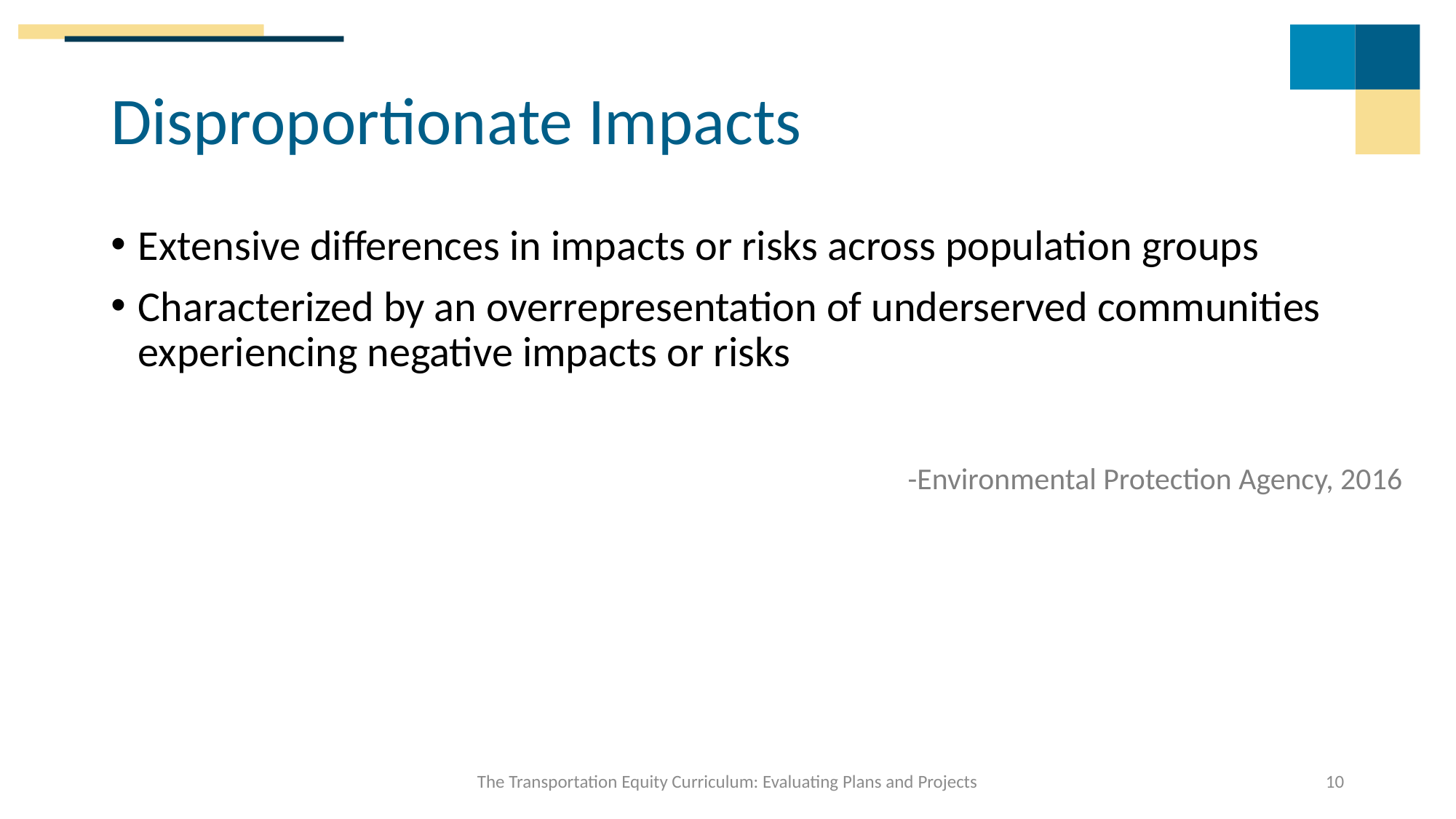

# Disproportionate Impacts
Extensive differences in impacts or risks across population groups
Characterized by an overrepresentation of underserved communities experiencing negative impacts or risks
-Environmental Protection Agency, 2016
The Transportation Equity Curriculum: Evaluating Plans and Projects
10